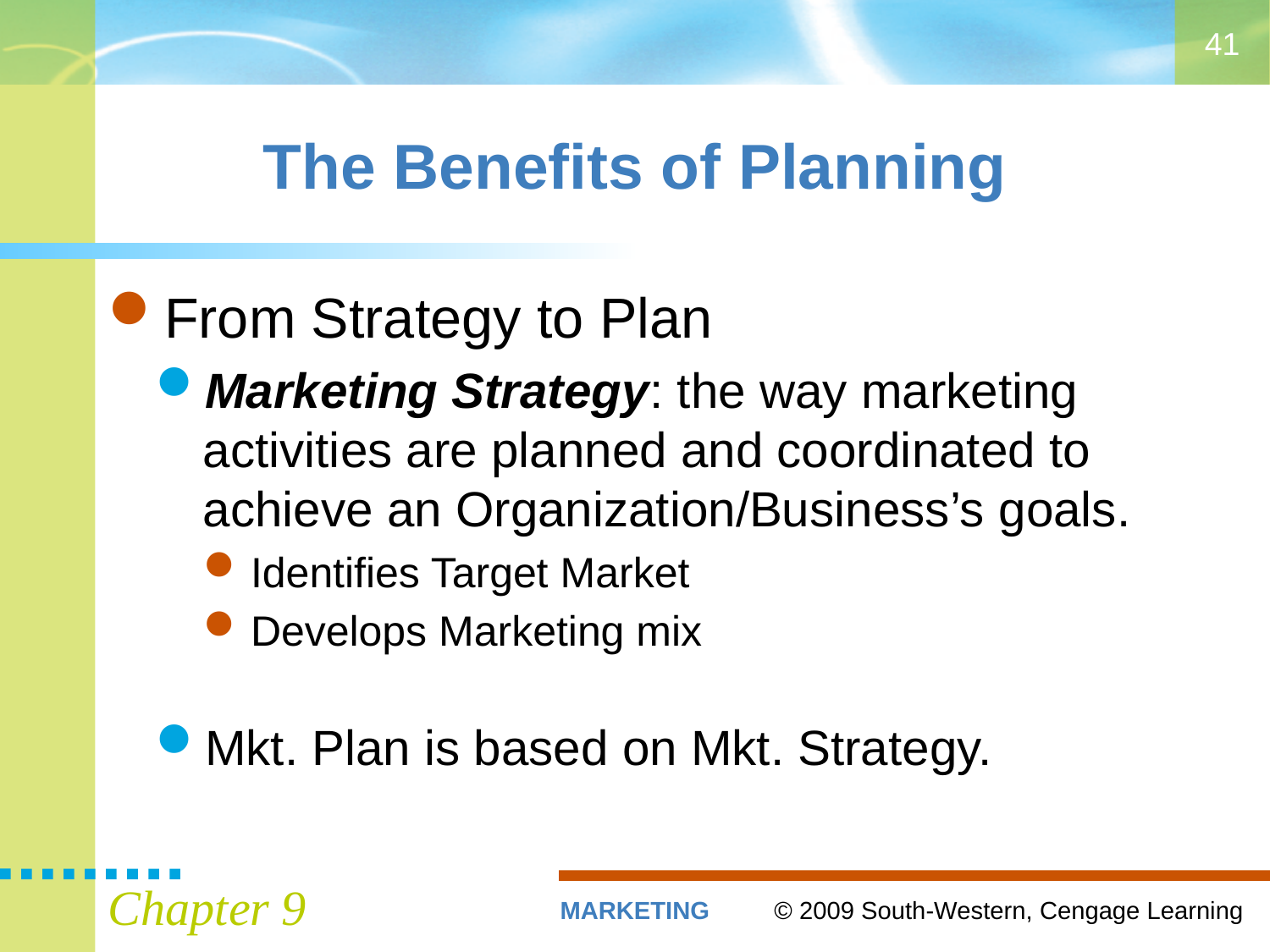

41
# The Benefits of Planning
From Strategy to Plan
Marketing Strategy: the way marketing activities are planned and coordinated to achieve an Organization/Business’s goals.
Identifies Target Market
Develops Marketing mix
Mkt. Plan is based on Mkt. Strategy.
Chapter 9